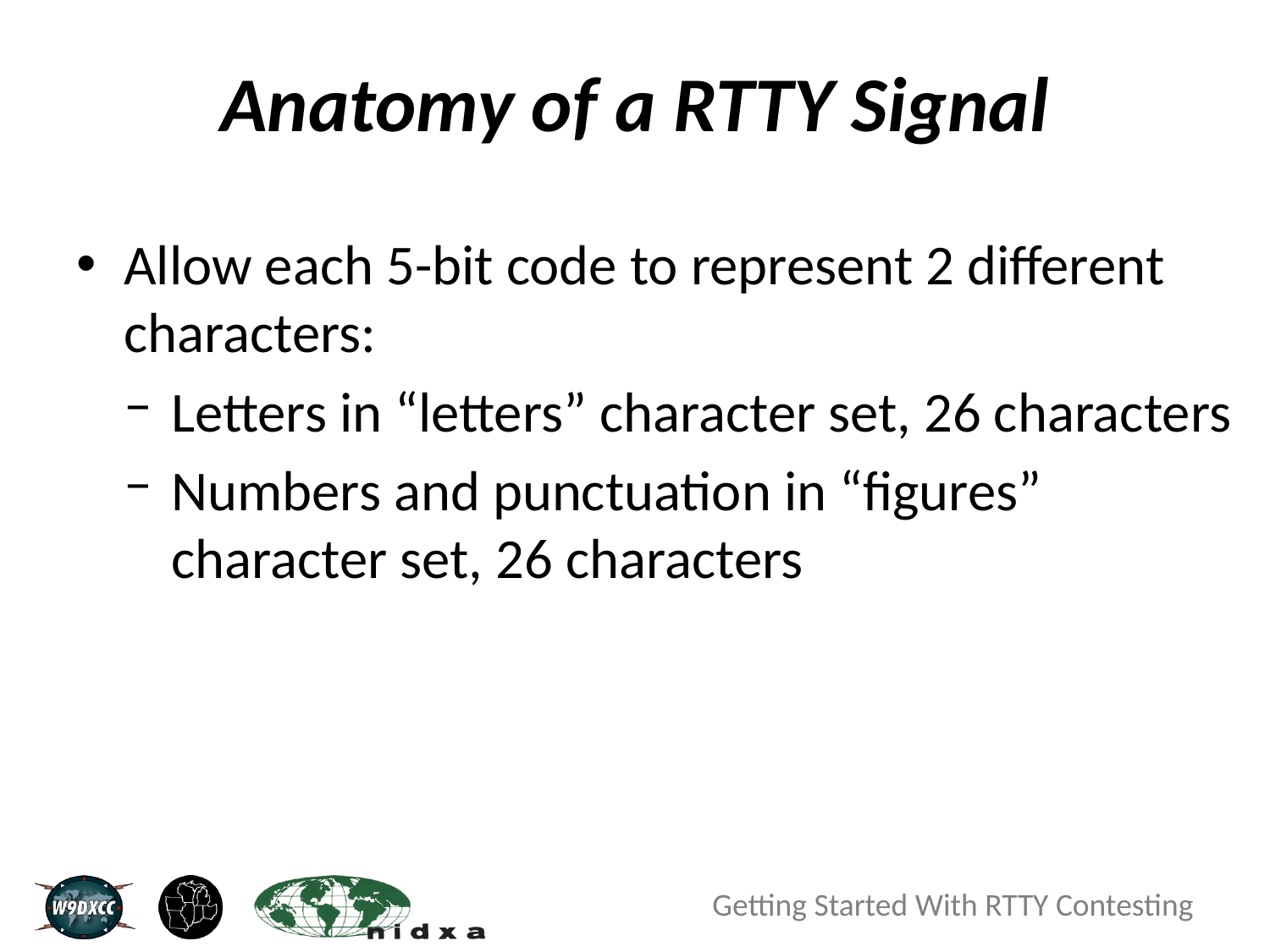

# Anatomy of a RTTY Signal
Allow each 5-bit code to represent 2 different characters:
Letters in “letters” character set, 26 characters
Numbers and punctuation in “figures” character set, 26 characters
Getting Started With RTTY Contesting